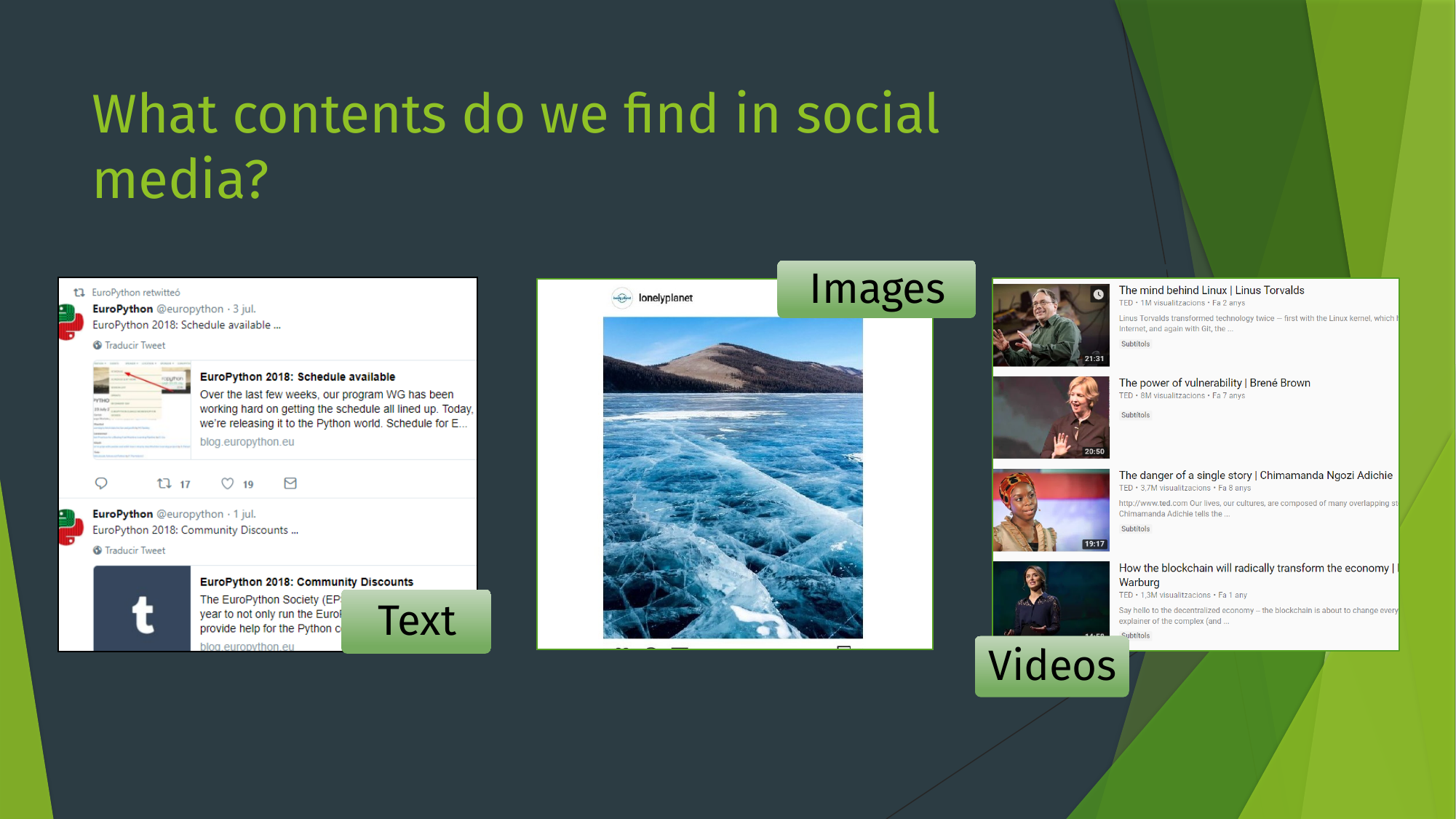

# What contents do we find in social media?
Text
Images
Videos